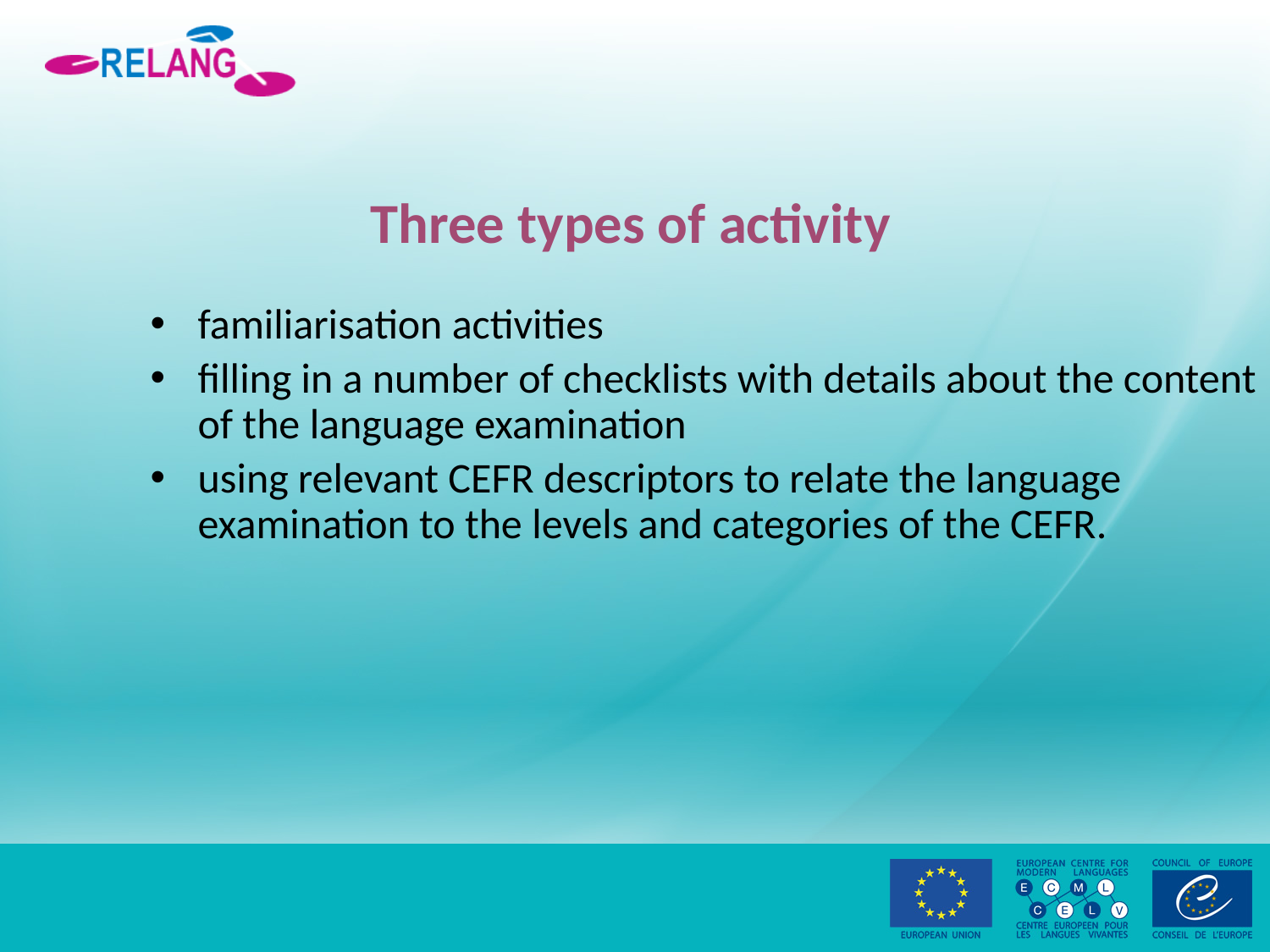

# Three types of activity
familiarisation activities
filling in a number of checklists with details about the content of the language examination
using relevant CEFR descriptors to relate the language examination to the levels and categories of the CEFR.